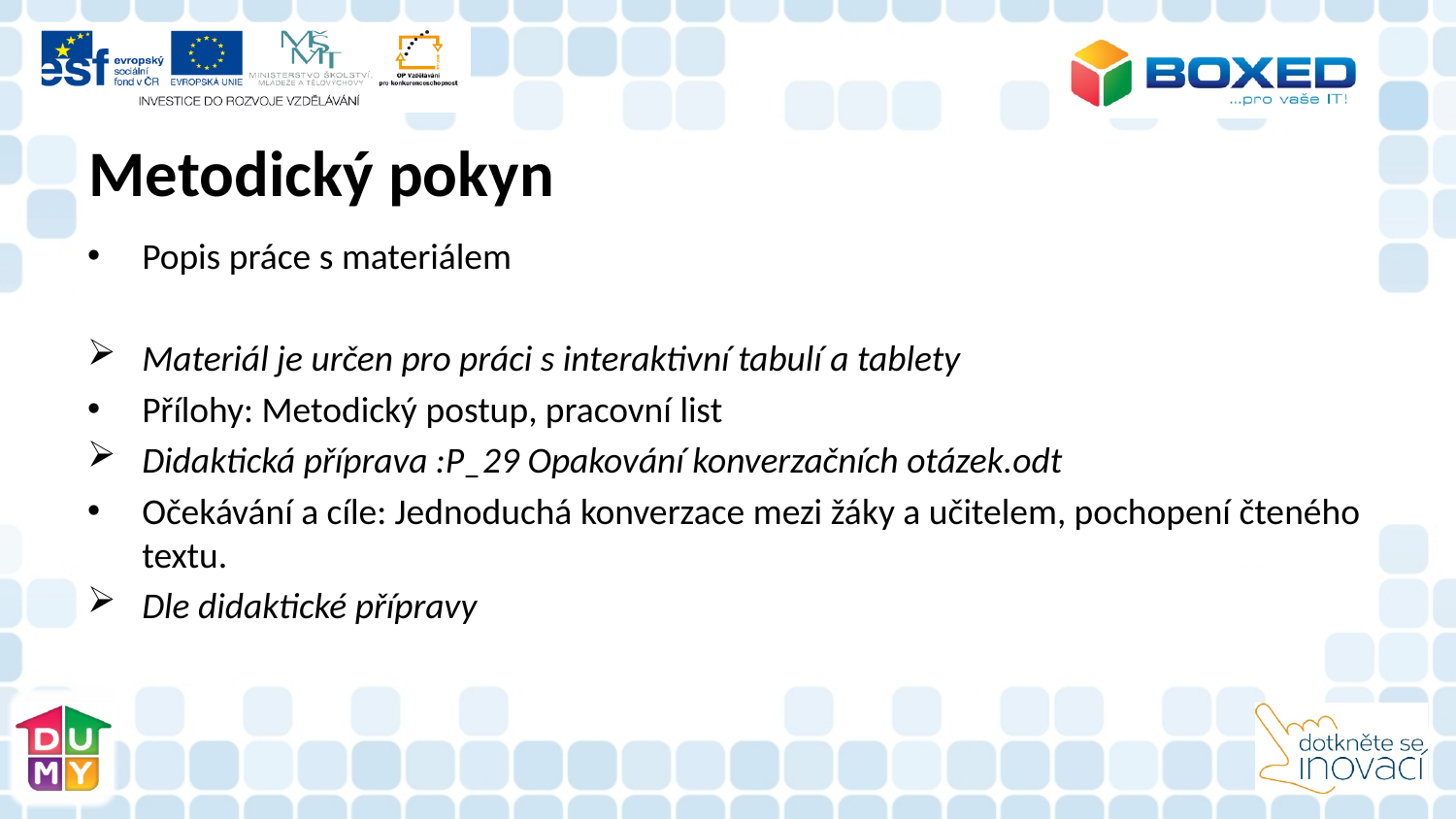

# Metodický pokyn
Popis práce s materiálem

Materiál je určen pro práci s interaktivní tabulí a tablety
Přílohy: Metodický postup, pracovní list
Didaktická příprava :P_29 Opakování konverzačních otázek.odt
Očekávání a cíle: Jednoduchá konverzace mezi žáky a učitelem, pochopení čteného textu.
Dle didaktické přípravy